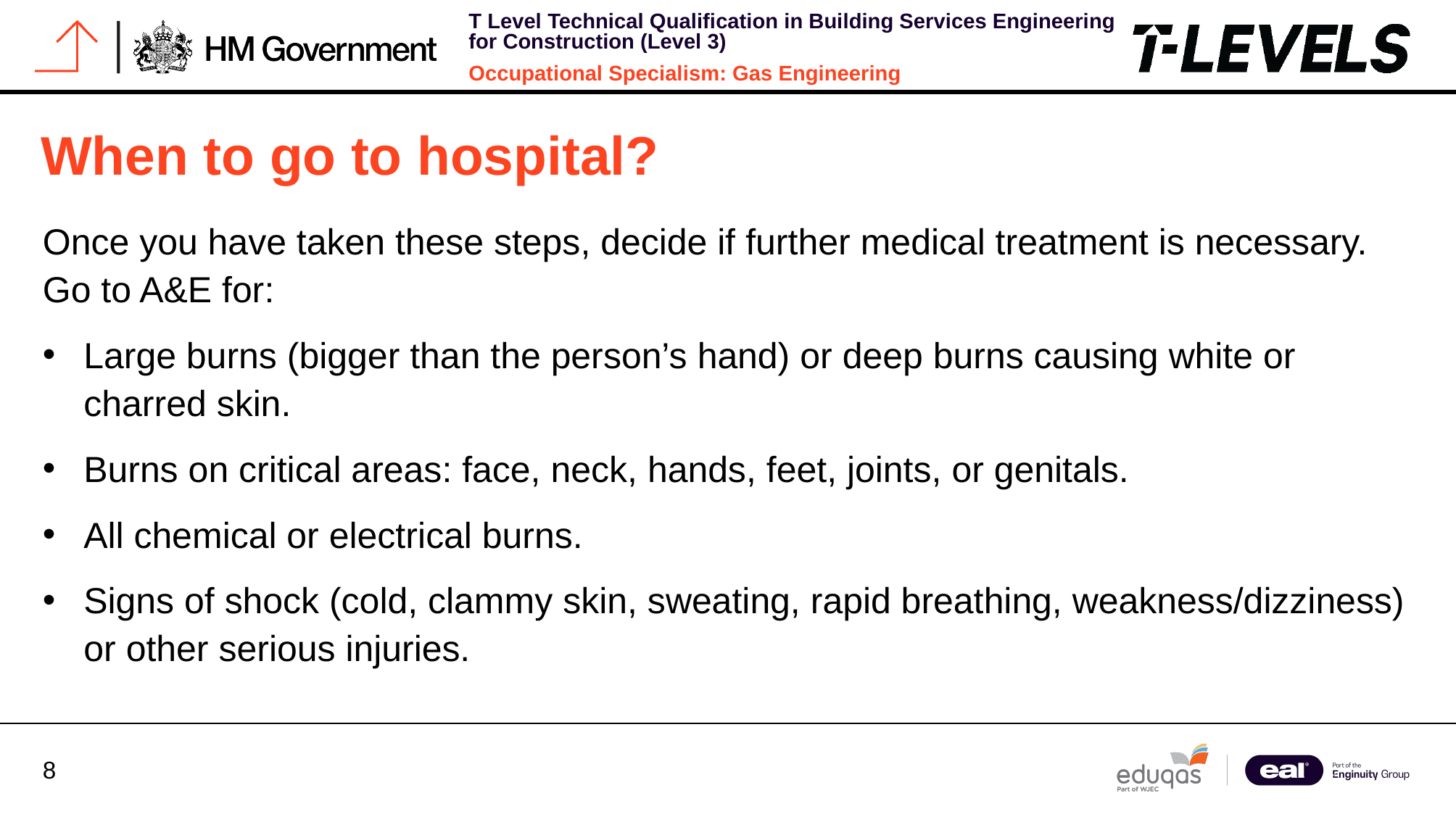

When to go to hospital?
Once you have taken these steps, decide if further medical treatment is necessary. Go to A&E for:
Large burns (bigger than the person’s hand) or deep burns causing white or charred skin.
Burns on critical areas: face, neck, hands, feet, joints, or genitals.
All chemical or electrical burns.
Signs of shock (cold, clammy skin, sweating, rapid breathing, weakness/dizziness) or other serious injuries.